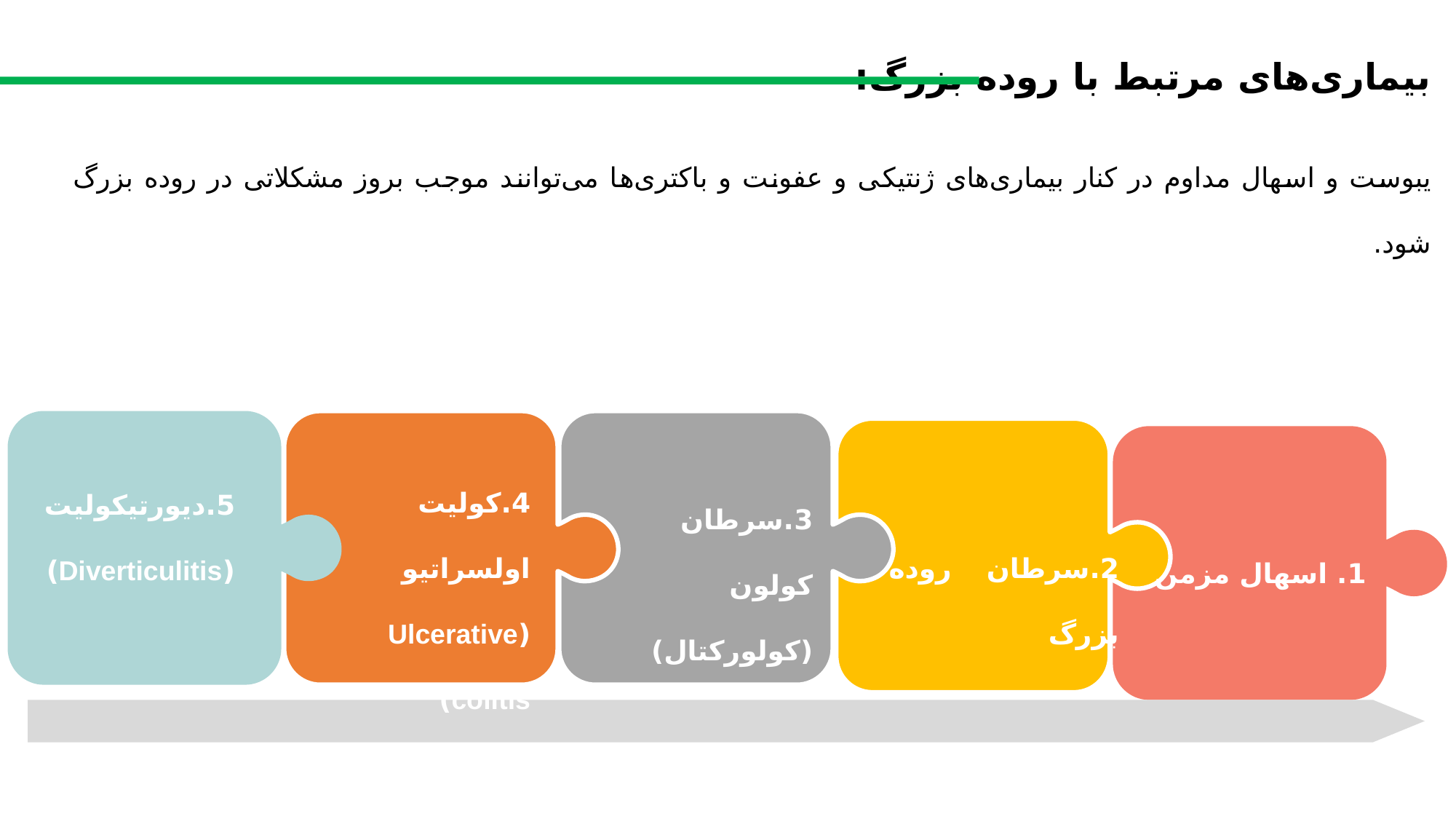

بیماری‌های مرتبط با روده بزرگ:

یبوست و اسهال مداوم در کنار بیماری‌های ژنتیکی و عفونت و باکتری‌ها می‌توانند موجب بروز مشکلاتی در روده بزرگ شود.

4.کولیت اولسراتیو (Ulcerative colitis)
5.دیورتیکولیت (Diverticulitis)
3.سرطان کولون (کولورکتال)
2.سرطان روده بزرگ
1. اسهال مزمن